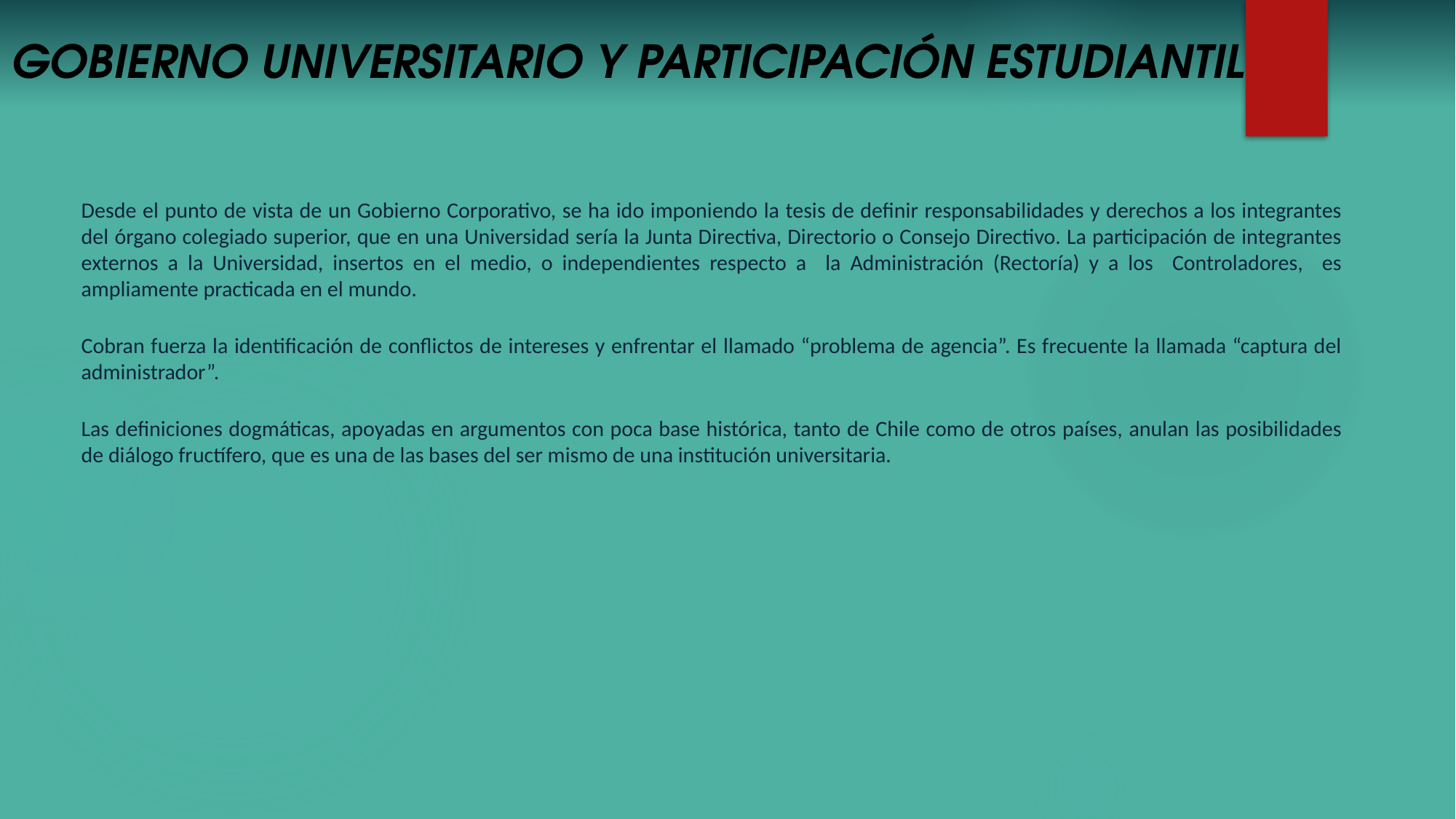

# GOBIERNO UNIVERSITARIO Y PARTICIPACIÓN ESTUDIANTIL
Desde el punto de vista de un Gobierno Corporativo, se ha ido imponiendo la tesis de definir responsabilidades y derechos a los integrantes del órgano colegiado superior, que en una Universidad sería la Junta Directiva, Directorio o Consejo Directivo. La participación de integrantes externos a la Universidad, insertos en el medio, o independientes respecto a  la Administración (Rectoría) y a los  Controladores,  es ampliamente practicada en el mundo.

Cobran fuerza la identificación de conflictos de intereses y enfrentar el llamado “problema de agencia”. Es frecuente la llamada “captura del administrador”.

Las definiciones dogmáticas, apoyadas en argumentos con poca base histórica, tanto de Chile como de otros países, anulan las posibilidades de diálogo fructífero, que es una de las bases del ser mismo de una institución universitaria.